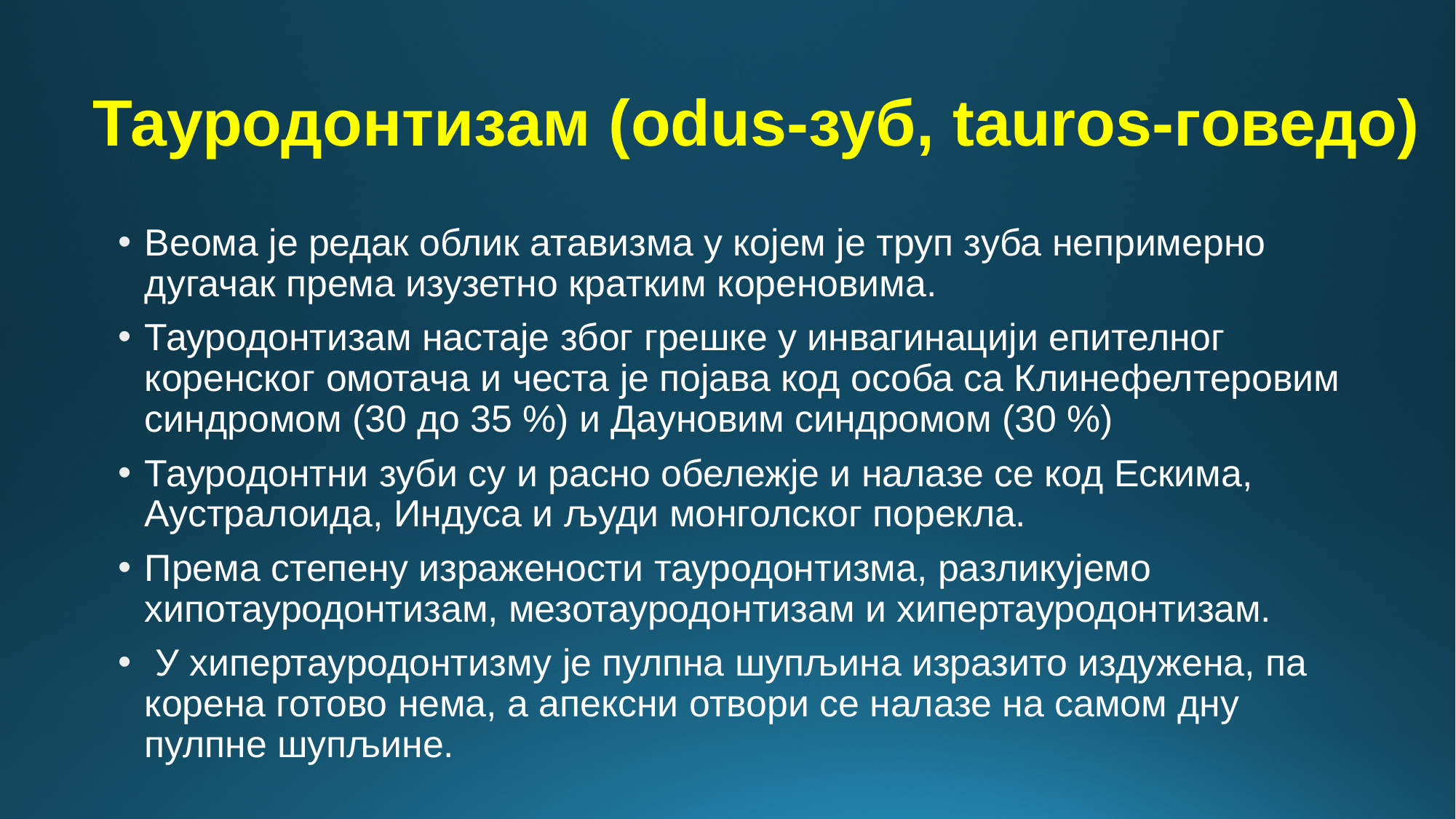

# Тауродонтизам (odus-зуб, tauros-говедо)
Веома је редак облик атавизма у којем је труп зуба непримерно дугачак према изузетно кратким кореновима.
Тауродонтизам настаје због грешке у инвагинацији епителног коренског омотача и честа је појава код особа са Клинефелтеровим синдромом (30 до 35 %) и Дауновим синдромом (30 %)
Тауродонтни зуби су и расно обележје и налазе се код Ескима, Аустралоида, Индуса и људи монголског порекла.
Према степену изражености тауродонтизма, разликујемо хипотауродонтизам, мезотауродонтизам и хипертауродонтизам.
 У хипертауродонтизму је пулпна шупљина изразито издужена, па корена готово нема, а апексни отвори се налазе на самом дну пулпне шупљине.